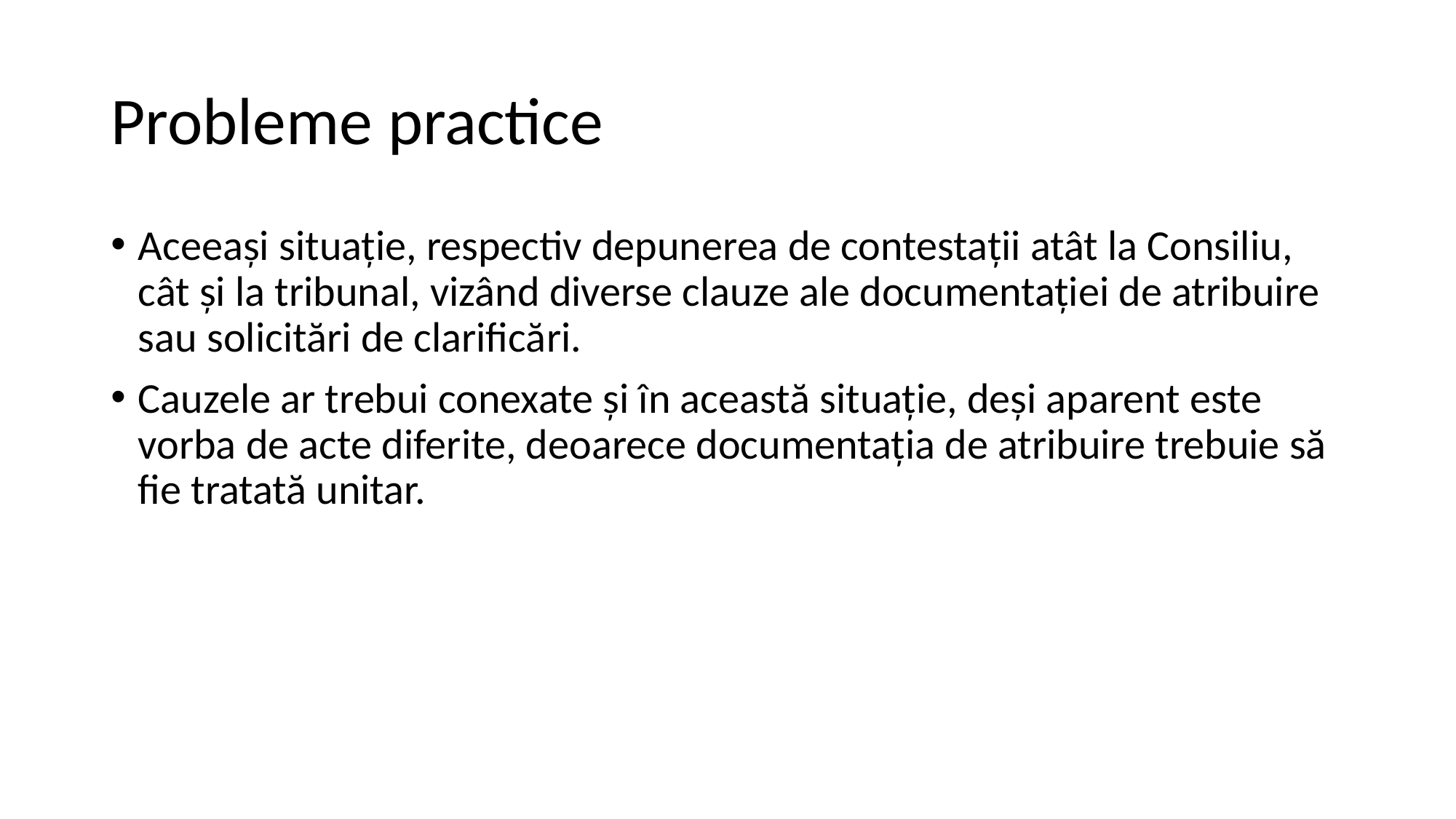

# Probleme practice
Aceeași situație, respectiv depunerea de contestații atât la Consiliu, cât și la tribunal, vizând diverse clauze ale documentației de atribuire sau solicitări de clarificări.
Cauzele ar trebui conexate și în această situație, deși aparent este vorba de acte diferite, deoarece documentația de atribuire trebuie să fie tratată unitar.